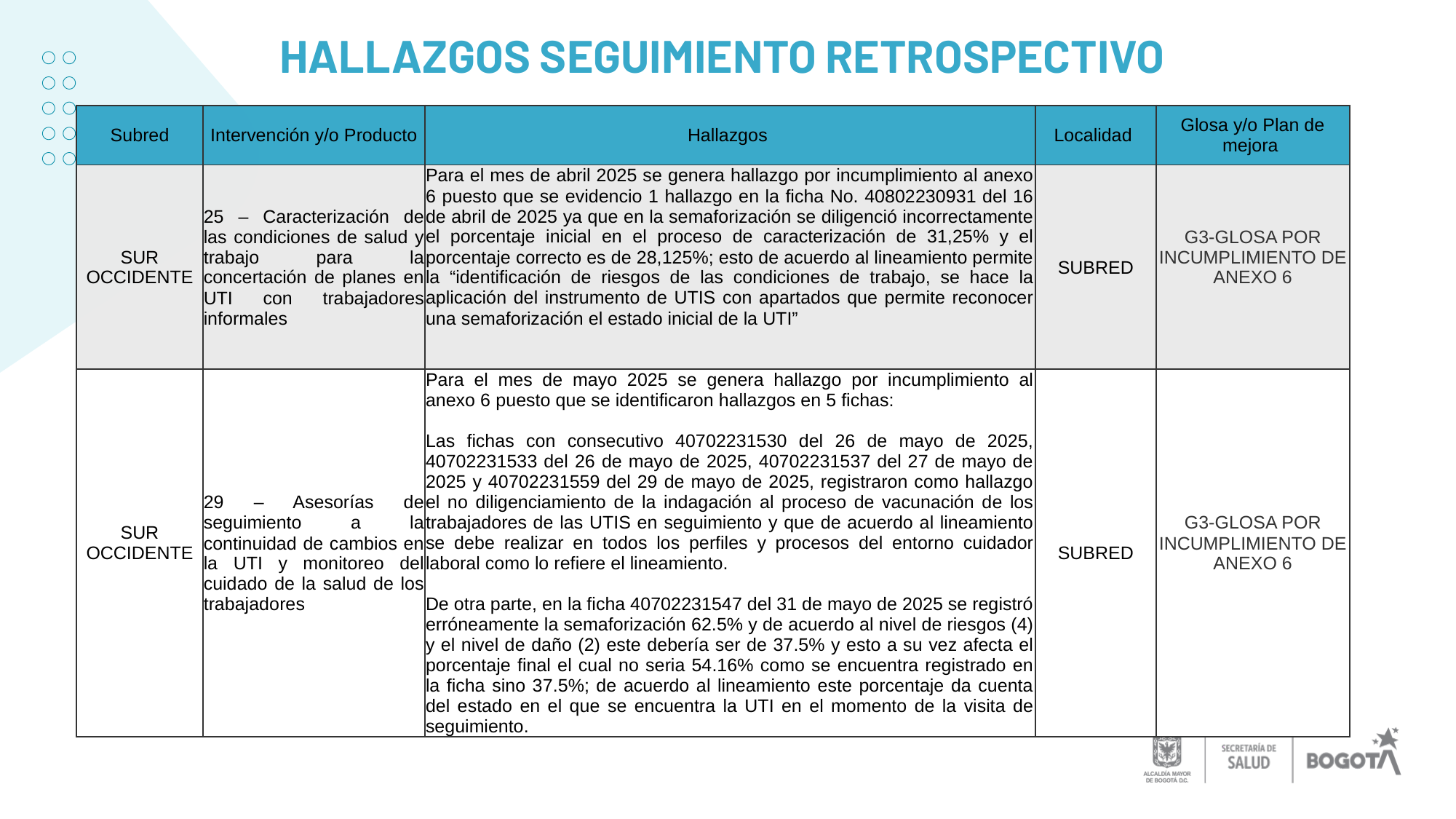

# HALLAZGOS SEGUIMIENTO RETROSPECTIVO
| Subred | Intervención y/o Producto | Hallazgos | Localidad | Glosa y/o Plan de mejora |
| --- | --- | --- | --- | --- |
| SUR OCCIDENTE | 25 – Caracterización de las condiciones de salud y trabajo para la concertación de planes en UTI con trabajadores informales | Para el mes de abril 2025 se genera hallazgo por incumplimiento al anexo 6 puesto que se evidencio 1 hallazgo en la ficha No. 40802230931 del 16 de abril de 2025 ya que en la semaforización se diligenció incorrectamente el porcentaje inicial en el proceso de caracterización de 31,25% y el porcentaje correcto es de 28,125%; esto de acuerdo al lineamiento permite la “identificación de riesgos de las condiciones de trabajo, se hace la aplicación del instrumento de UTIS con apartados que permite reconocer una semaforización el estado inicial de la UTI” | SUBRED | G3-GLOSA POR INCUMPLIMIENTO DE ANEXO 6 |
| SUR OCCIDENTE | 29 – Asesorías de seguimiento a la continuidad de cambios en la UTI y monitoreo del cuidado de la salud de los trabajadores | Para el mes de mayo 2025 se genera hallazgo por incumplimiento al anexo 6 puesto que se identificaron hallazgos en 5 fichas: Las fichas con consecutivo 40702231530 del 26 de mayo de 2025, 40702231533 del 26 de mayo de 2025, 40702231537 del 27 de mayo de 2025 y 40702231559 del 29 de mayo de 2025, registraron como hallazgo el no diligenciamiento de la indagación al proceso de vacunación de los trabajadores de las UTIS en seguimiento y que de acuerdo al lineamiento se debe realizar en todos los perfiles y procesos del entorno cuidador laboral como lo refiere el lineamiento. De otra parte, en la ficha 40702231547 del 31 de mayo de 2025 se registró erróneamente la semaforización 62.5% y de acuerdo al nivel de riesgos (4) y el nivel de daño (2) este debería ser de 37.5% y esto a su vez afecta el porcentaje final el cual no seria 54.16% como se encuentra registrado en la ficha sino 37.5%; de acuerdo al lineamiento este porcentaje da cuenta del estado en el que se encuentra la UTI en el momento de la visita de seguimiento. | SUBRED | G3-GLOSA POR INCUMPLIMIENTO DE ANEXO 6 |